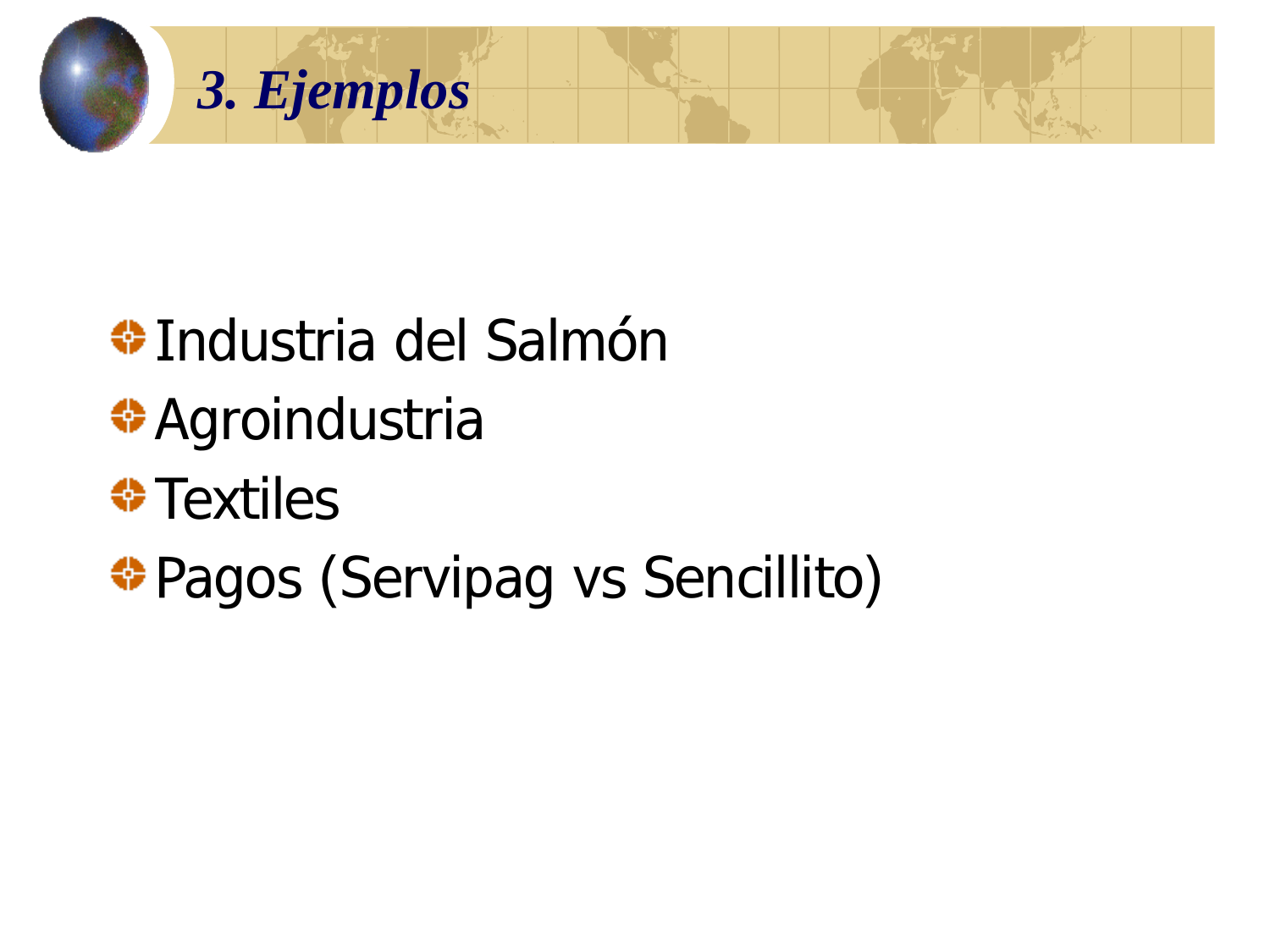

# 3. Ejemplos
Industria del Salmón
Agroindustria
Textiles
Pagos (Servipag vs Sencillito)